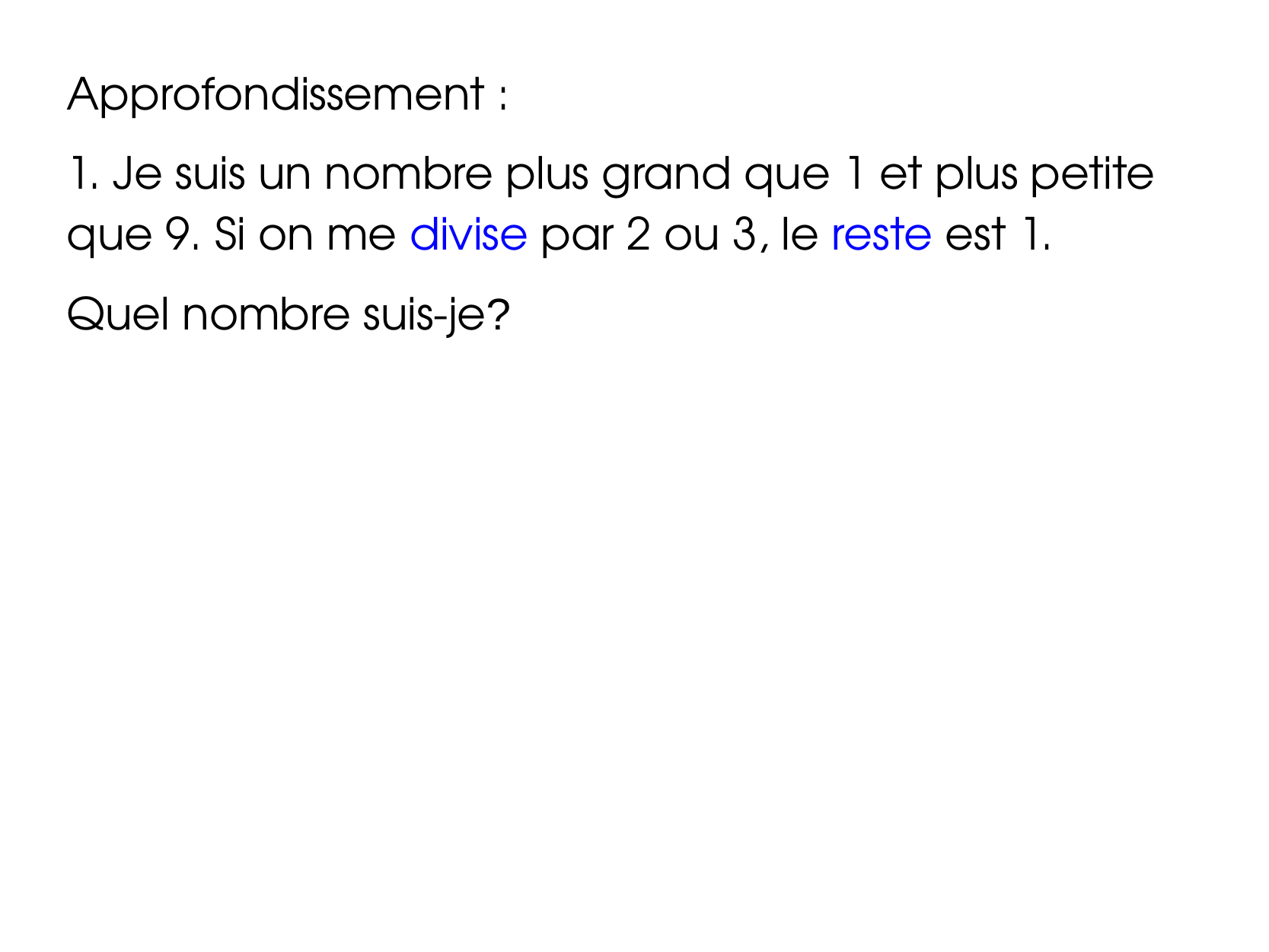

Approfondissement :
1. Je suis un nombre plus grand que 1 et plus petite que 9. Si on me divise par 2 ou 3, le reste est 1.
Quel nombre suis-je?